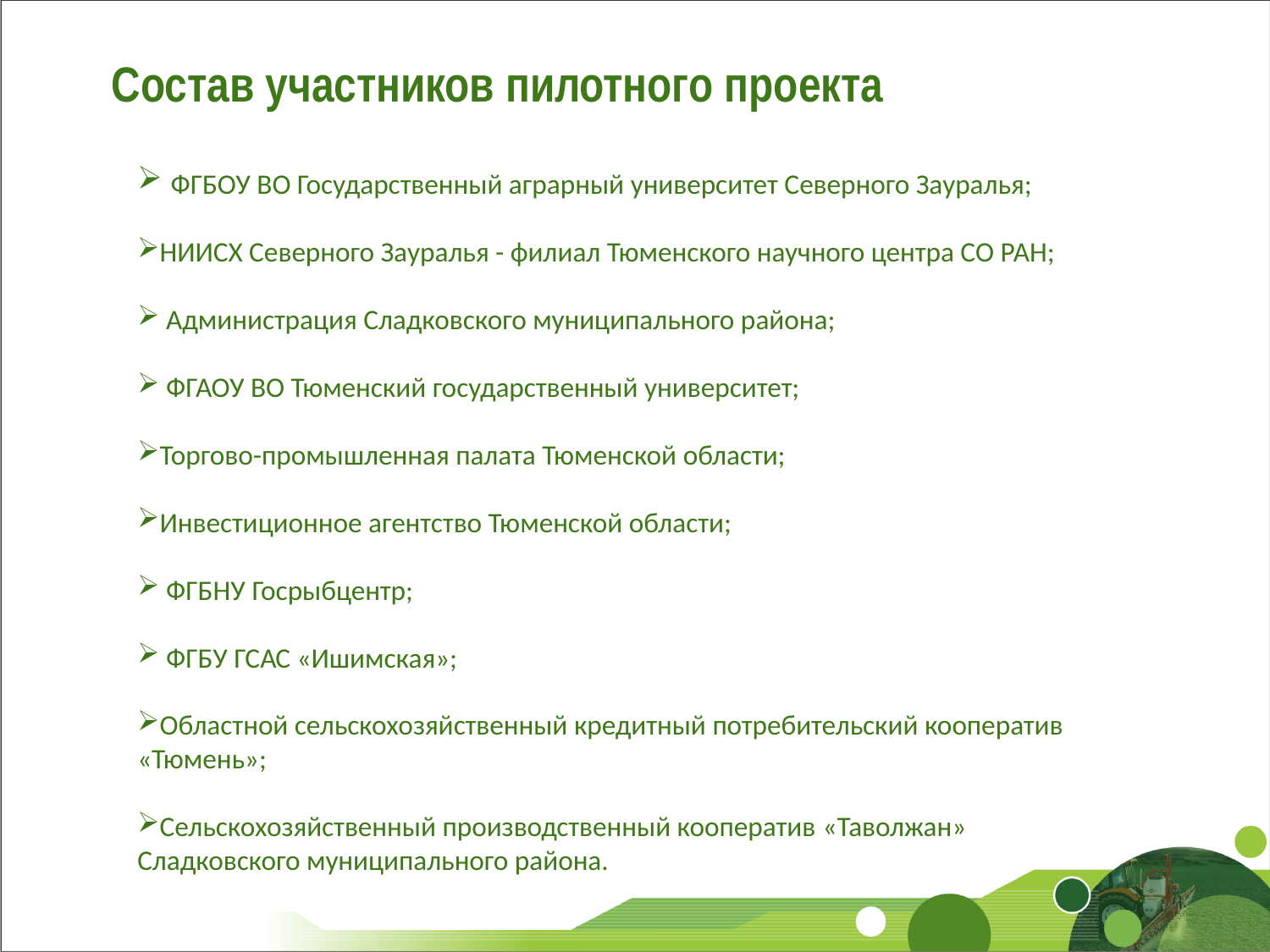

Состав участников пилотного проекта
 ФГБОУ ВО Государственный аграрный университет Северного Зауралья;

НИИСХ Северного Зауралья - филиал Тюменского научного центра СО РАН;

 Администрация Сладковского муниципального района;

 ФГАОУ ВО Тюменский государственный университет;

Торгово-промышленная палата Тюменской области;

Инвестиционное агентство Тюменской области;

 ФГБНУ Госрыбцентр;

 ФГБУ ГСАС «Ишимская»;

Областной сельскохозяйственный кредитный потребительский кооператив «Тюмень»;

Сельскохозяйственный производственный кооператив «Таволжан» Сладковского муниципального района.